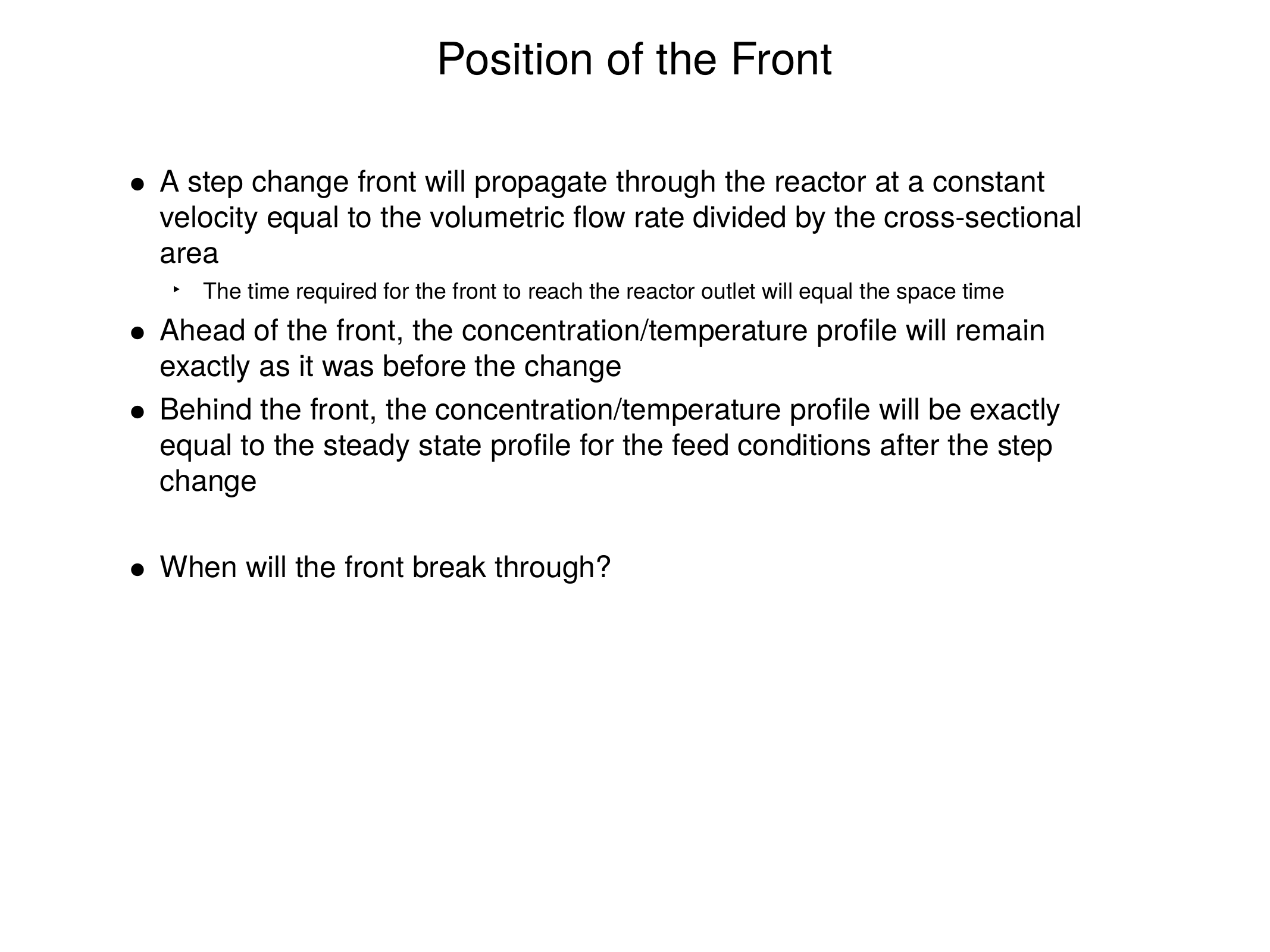

# Position of the Front
A step change front will propagate through the reactor at a constant velocity equal to the volumetric flow rate divided by the cross-sectional area
The time required for the front to reach the reactor outlet will equal the space time
Ahead of the front, the concentration/temperature profile will remain exactly as it was before the change
Behind the front, the concentration/temperature profile will be exactly equal to the steady state profile for the feed conditions after the step change

When will the front break through?